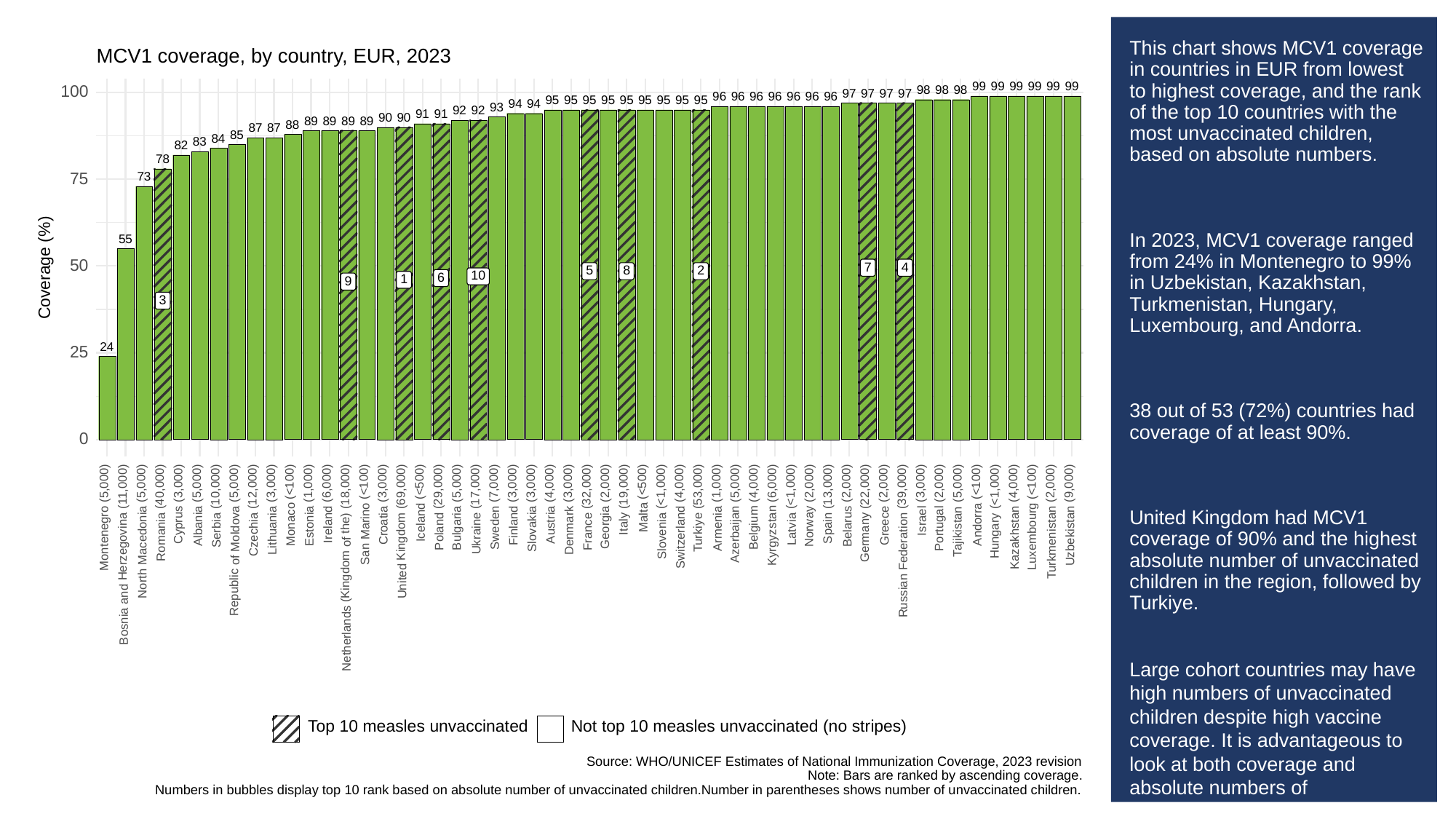

# This chart shows MCV1 coverage in countries in EUR from lowest to highest coverage, and the rank of the top 10 countries with the most unvaccinated children, based on absolute numbers.

In 2023, MCV1 coverage ranged from 24% in Montenegro to 99% in Uzbekistan, Kazakhstan, Turkmenistan, Hungary, Luxembourg, and Andorra.

38 out of 53 (72%) countries had coverage of at least 90%.

United Kingdom had MCV1 coverage of 90% and the highest absolute number of unvaccinated children in the region, followed by Turkiye.

Large cohort countries may have high numbers of unvaccinated children despite high vaccine coverage. It is advantageous to look at both coverage and absolute numbers of unvaccinated children to ensure vulnerable countries with small birth cohorts are not missed.

MCV1 coverage, by country, EUR, 2023

99
99
99
99
99
99
98
98
98
100
97
97
97
97

96
96
96
96
96
96
96

95
95
95
95
95
95
95
95
95

94
94

93

92
92

91
91

90
90

89
89
89
89

88

87
87

85

84

83

82

78

73

75

55

50
Coverage (%)

4
7

8
2
5

10

6

1

9

3

24

25

0

(<100)
(<100)
(<500)
(<500)
(<100)
(<100)
(5,000)
(5,000)
(3,000)
(5,000)
(5,000)
(3,000)
(1,000)
(6,000)
(3,000)
(5,000)
(7,000)
(3,000)
(3,000)
(4,000)
(3,000)
(2,000)
(4,000)
(1,000)
(5,000)
(4,000)
(6,000)
(2,000)
(2,000)
(2,000)
(3,000)
(2,000)
(5,000)
(4,000)
(2,000)
(9,000)
(11,000)
(40,000)
(10,000)
(12,000)
(18,000)
(69,000)
(29,000)
(17,000)
(32,000)
(19,000)
(53,000)
(13,000)
(22,000)
(39,000)
(<1,000)
(<1,000)
(<1,000)
Malta
Israel
Marino
the)
Iceland
Italy
Cyprus
Monaco
Ireland
Andorra
Austria
Norway
Croatia
Greece
Finland
Estonia
Albania
Georgia
Belarus
Belgium
Bulgaria
Spain
Portugal
Sweden
Armenia
Slovakia
Moldova
Latvia
Serbia
Tajikistan
Denmark
Lithuania
Turkiye
France
Poland
Azerbaijan
Ukraine
Czechia
Kyrgyzstan
Hungary
Kingdom
Luxembourg
Macedonia
Uzbekistan
Slovenia
Germany
Romania
Montenegro
Switzerland
Kazakhstan
Federation
of
Turkmenistan
Herzegovina
San
of
(Kingdom
United
North
Republic
and
Russian
Bosnia
Netherlands

Not top 10 measles unvaccinated (no stripes)
Top 10 measles unvaccinated

Source: WHO/UNICEF Estimates of National Immunization Coverage, 2023 revision
Note: Bars are ranked by ascending coverage.
Numbers in bubbles display top 10 rank based on absolute number of unvaccinated children.Number in parentheses shows number of unvaccinated children.